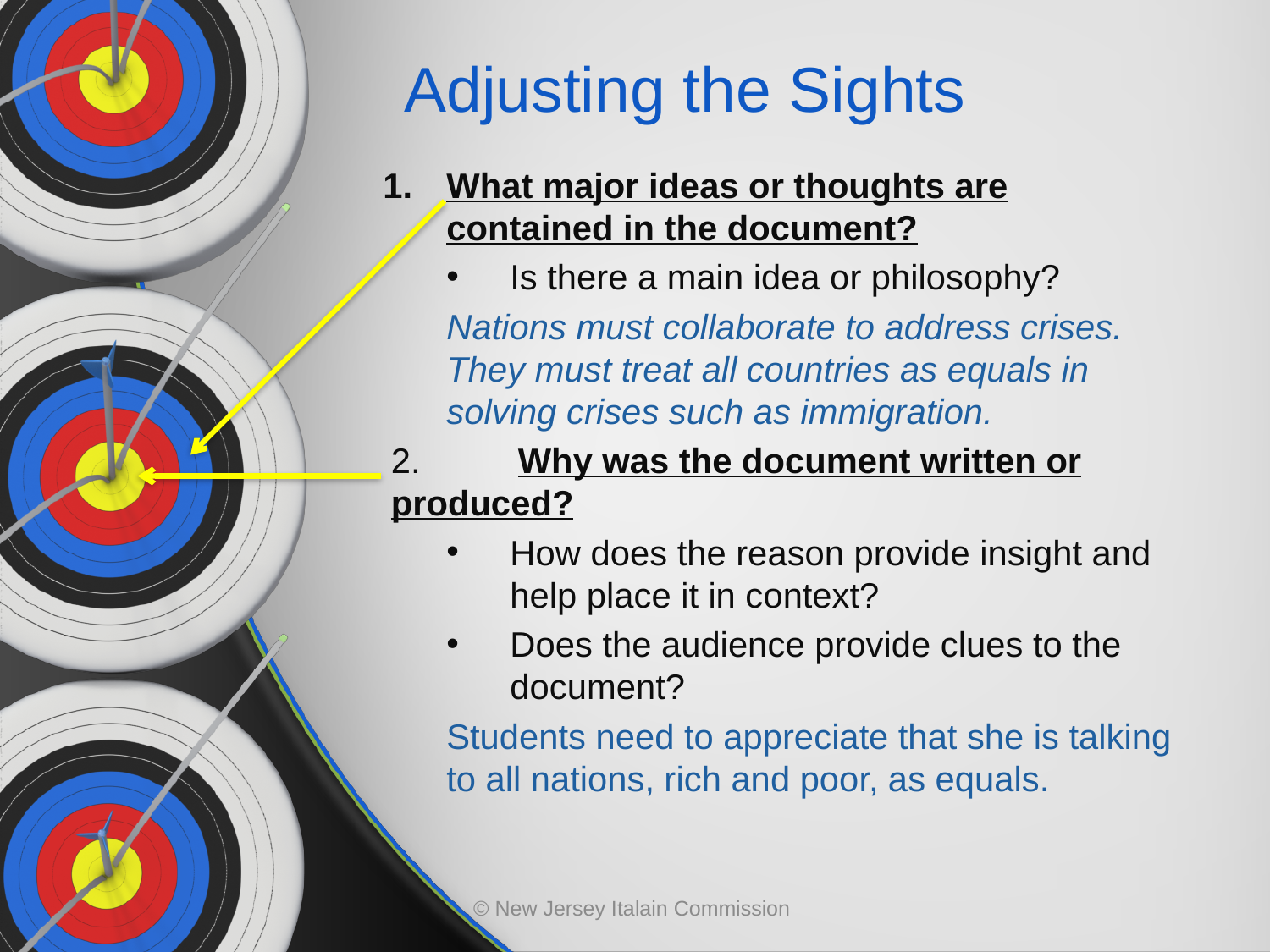

# Adjusting the Sights
What major ideas or thoughts are contained in the document?
Is there a main idea or philosophy?
Nations must collaborate to address crises. They must treat all countries as equals in solving crises such as immigration.
2.	Why was the document written or produced?
How does the reason provide insight and help place it in context?
Does the audience provide clues to the document?
Students need to appreciate that she is talking to all nations, rich and poor, as equals.
© New Jersey Italain Commission